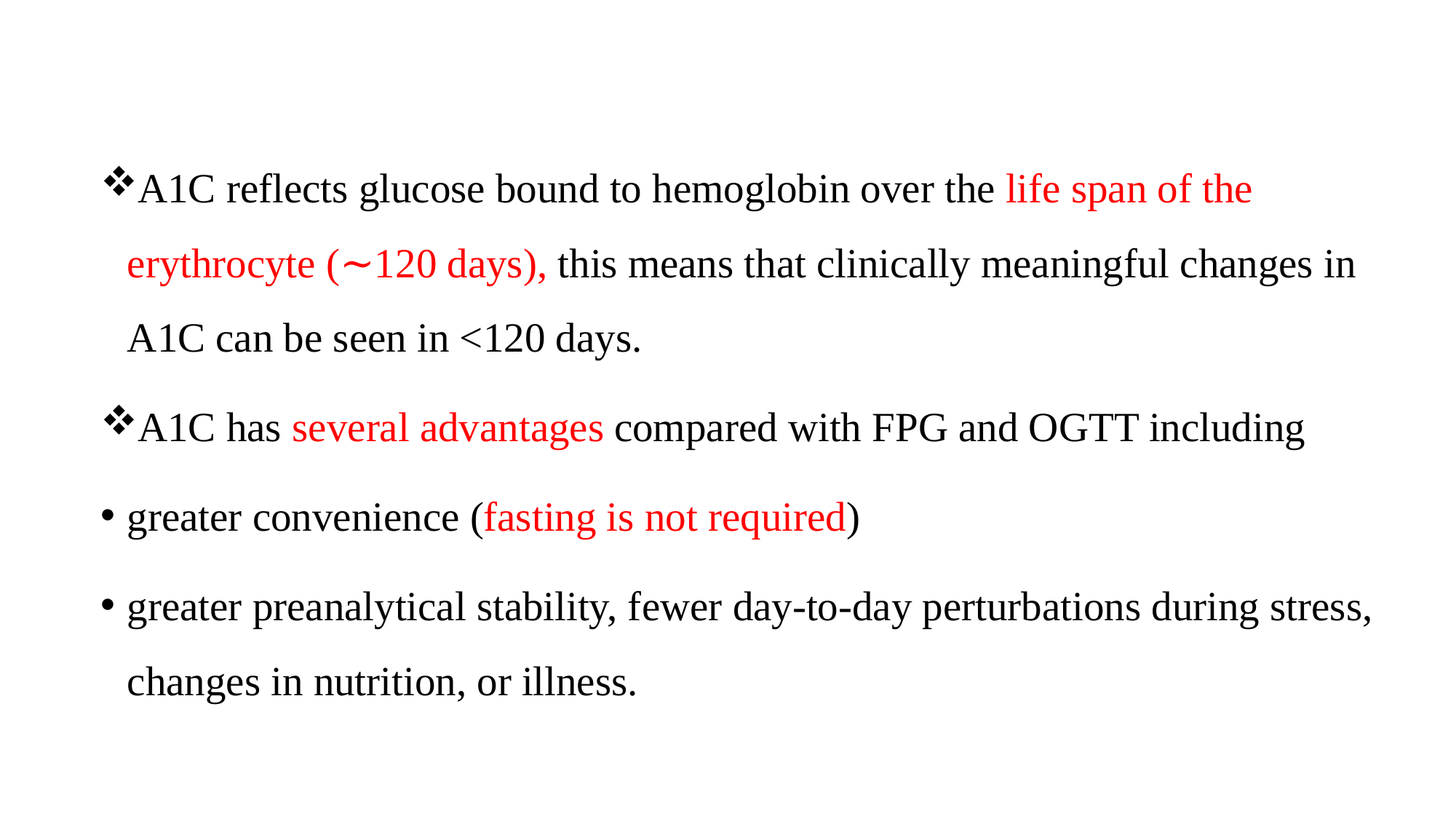

A1C reflects glucose bound to hemoglobin over the life span of the erythrocyte (∼120 days), this means that clinically meaningful changes in A1C can be seen in <120 days.
A1C has several advantages compared with FPG and OGTT including
greater convenience (fasting is not required)
greater preanalytical stability, fewer day-to-day perturbations during stress, changes in nutrition, or illness.